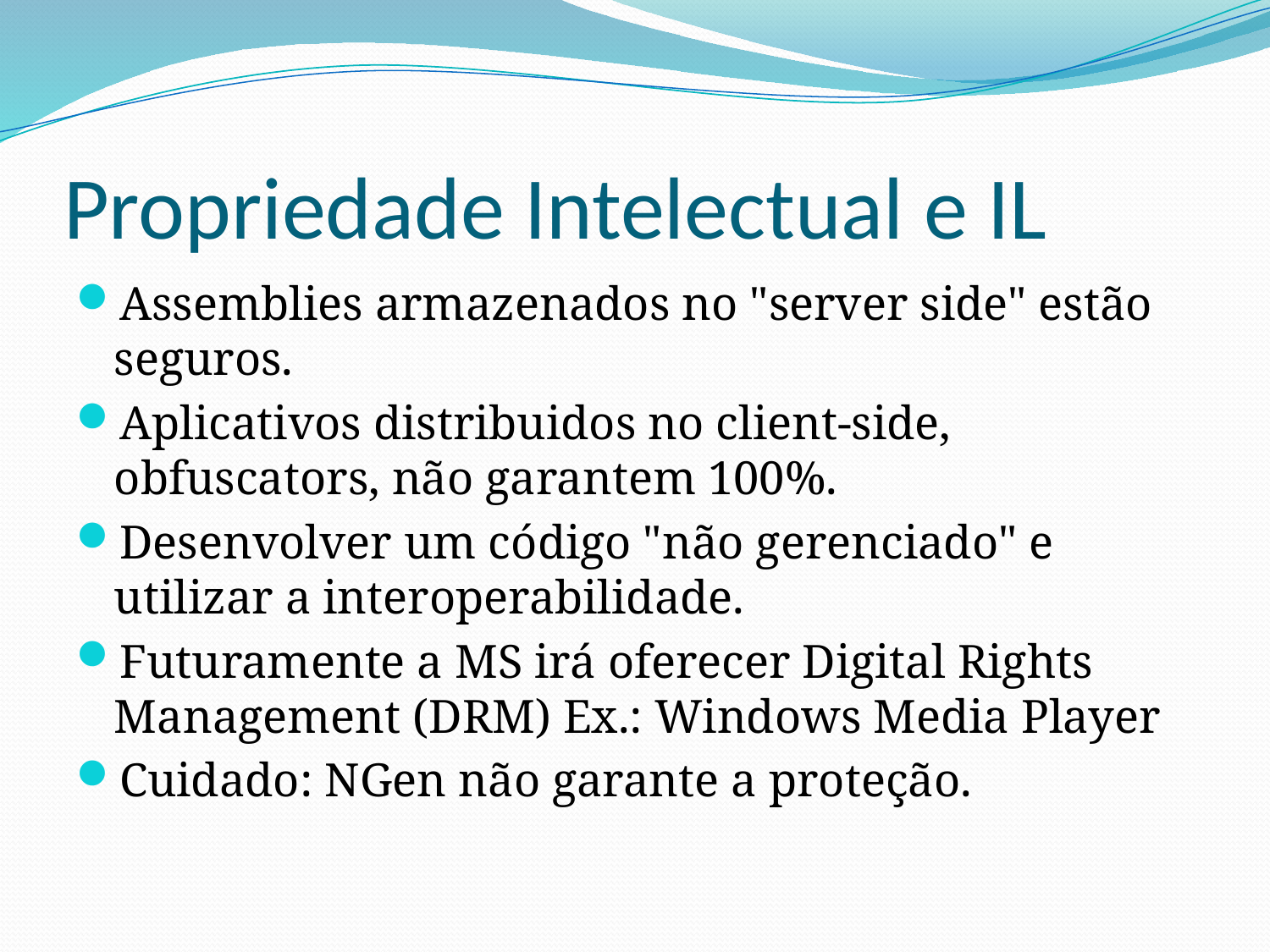

# Propriedade Intelectual e IL
Assemblies armazenados no "server side" estão seguros.
Aplicativos distribuidos no client-side, obfuscators, não garantem 100%.
Desenvolver um código "não gerenciado" e utilizar a interoperabilidade.
Futuramente a MS irá oferecer Digital Rights Management (DRM) Ex.: Windows Media Player
Cuidado: NGen não garante a proteção.